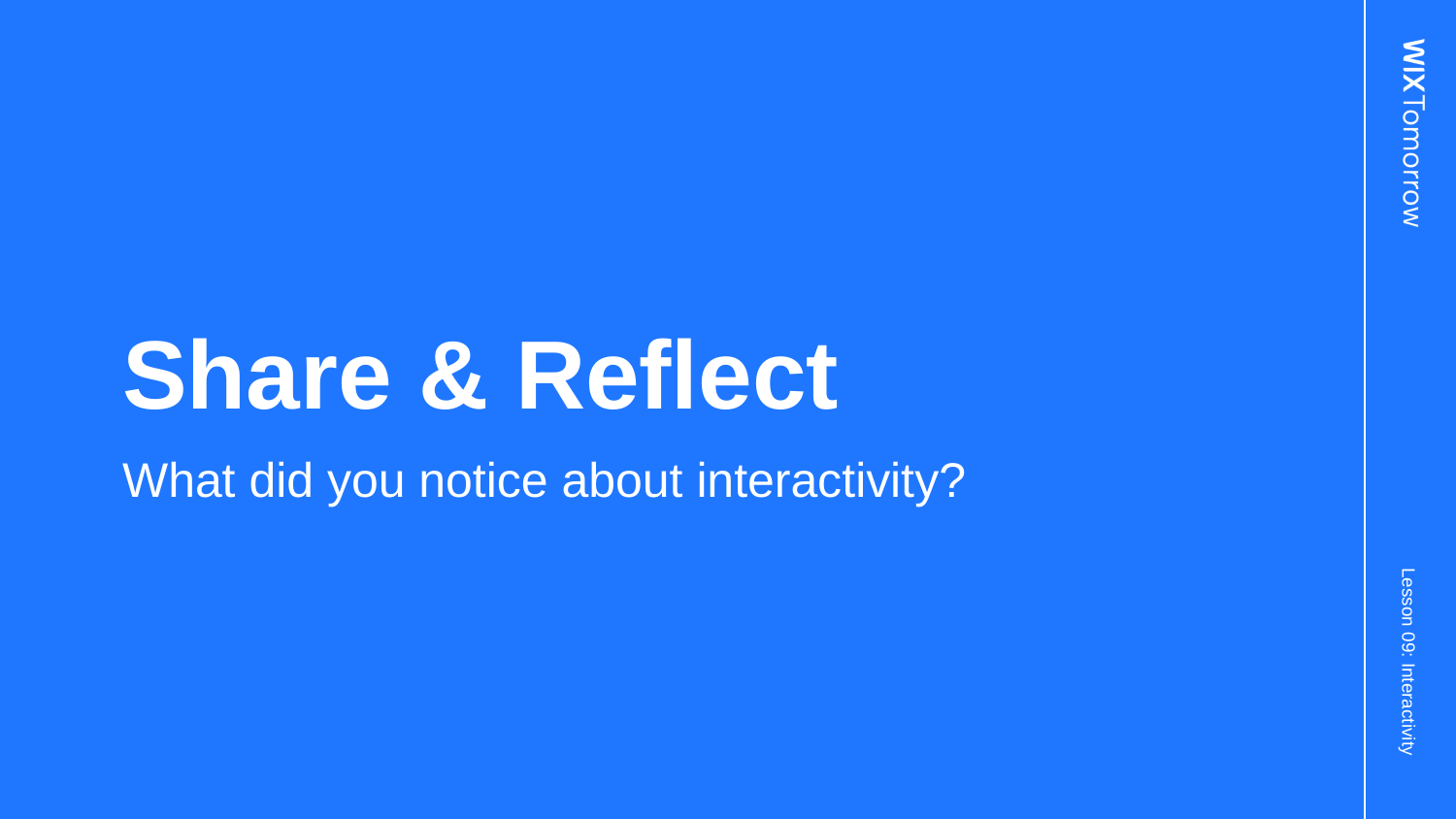

# Share & Reflect
What did you notice about interactivity?